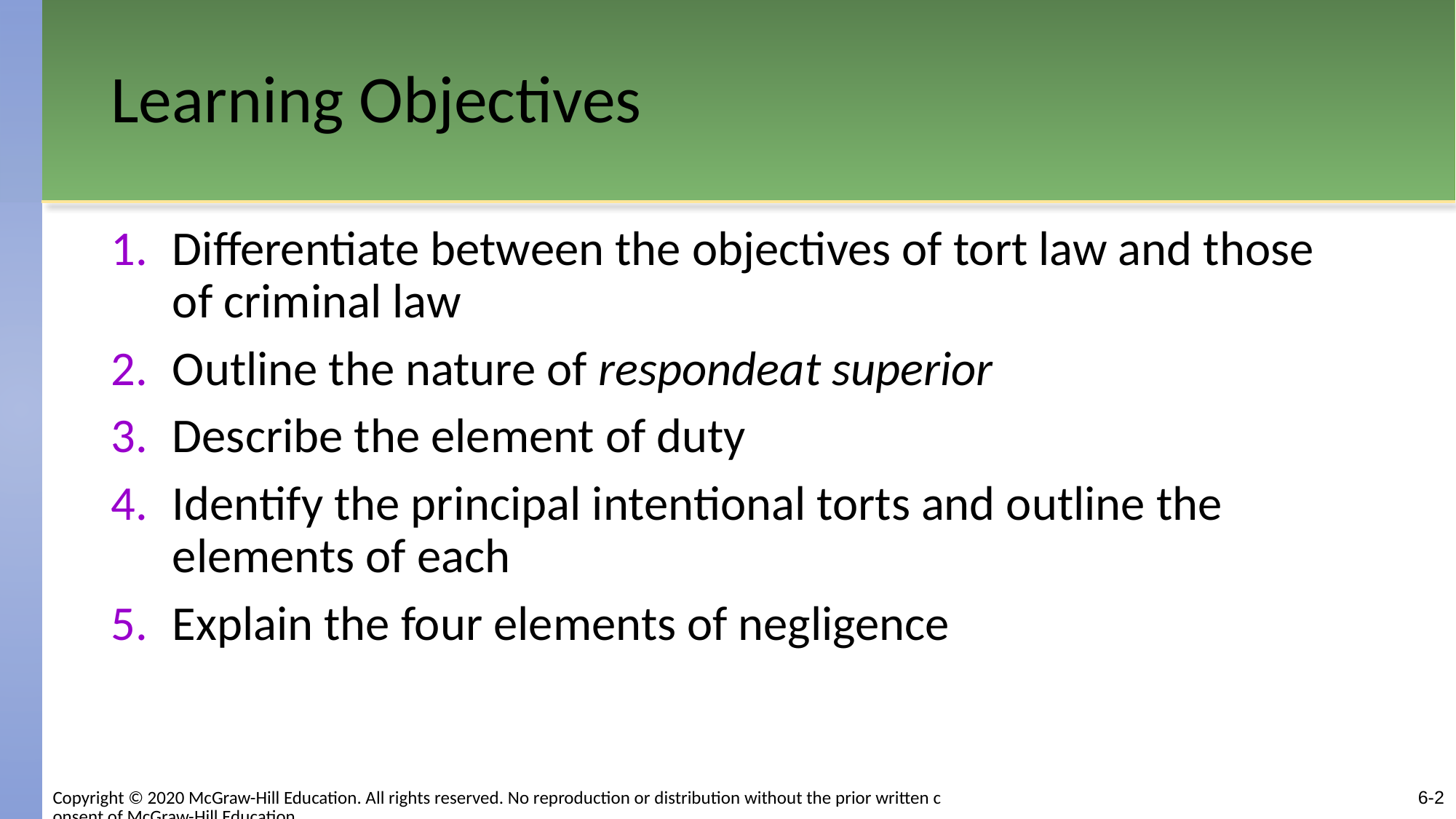

# Learning Objectives
Differentiate between the objectives of tort law and those of criminal law
Outline the nature of respondeat superior
Describe the element of duty
Identify the principal intentional torts and outline the elements of each
Explain the four elements of negligence

6-2
Copyright © 2020 McGraw-Hill Education. All rights reserved. No reproduction or distribution without the prior written consent of McGraw-Hill Education.